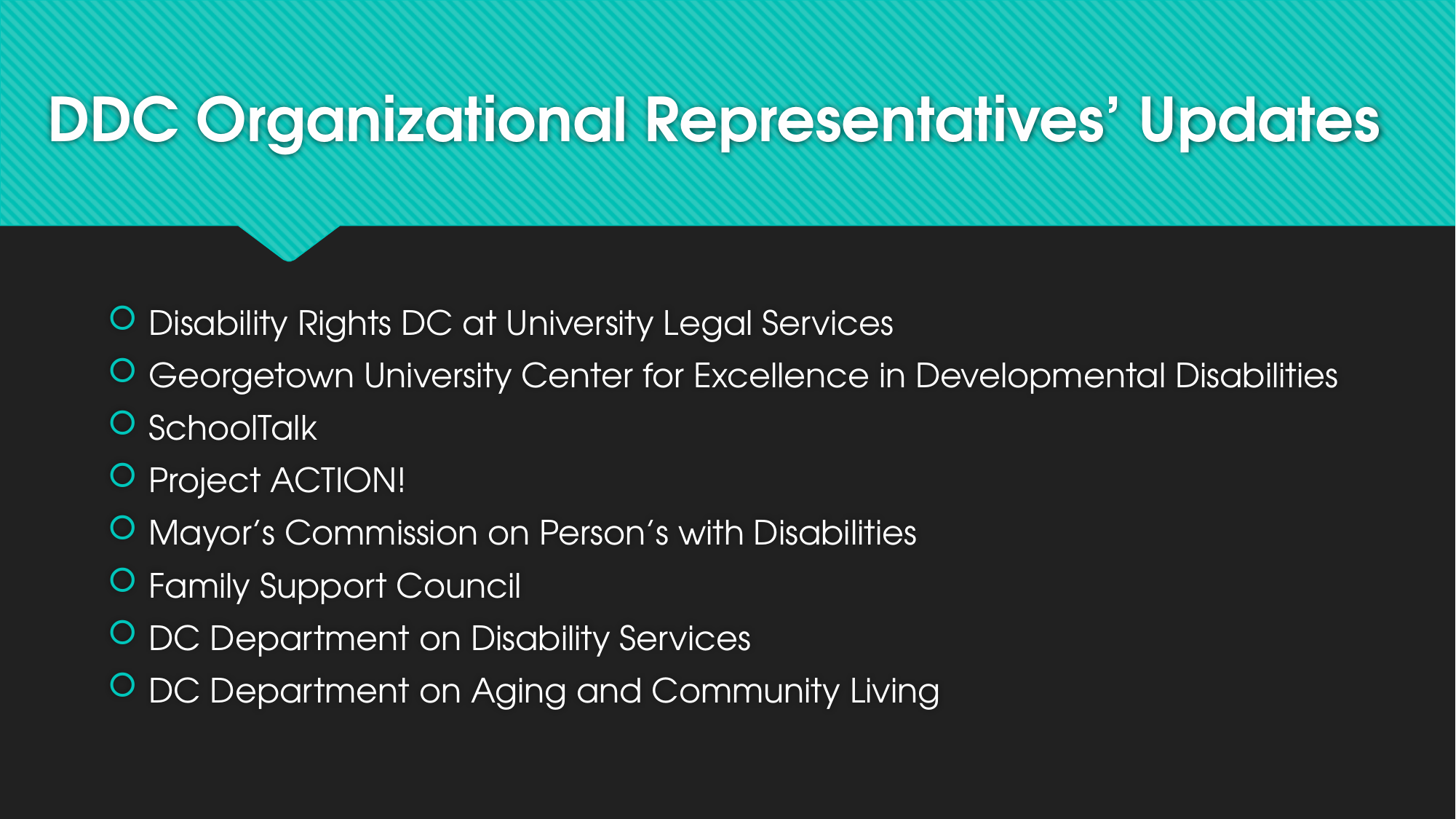

# DDC Organizational Representatives’ Updates
Disability Rights DC at University Legal Services
Georgetown University Center for Excellence in Developmental Disabilities
SchoolTalk
Project ACTION!
Mayor’s Commission on Person’s with Disabilities
Family Support Council
DC Department on Disability Services
DC Department on Aging and Community Living